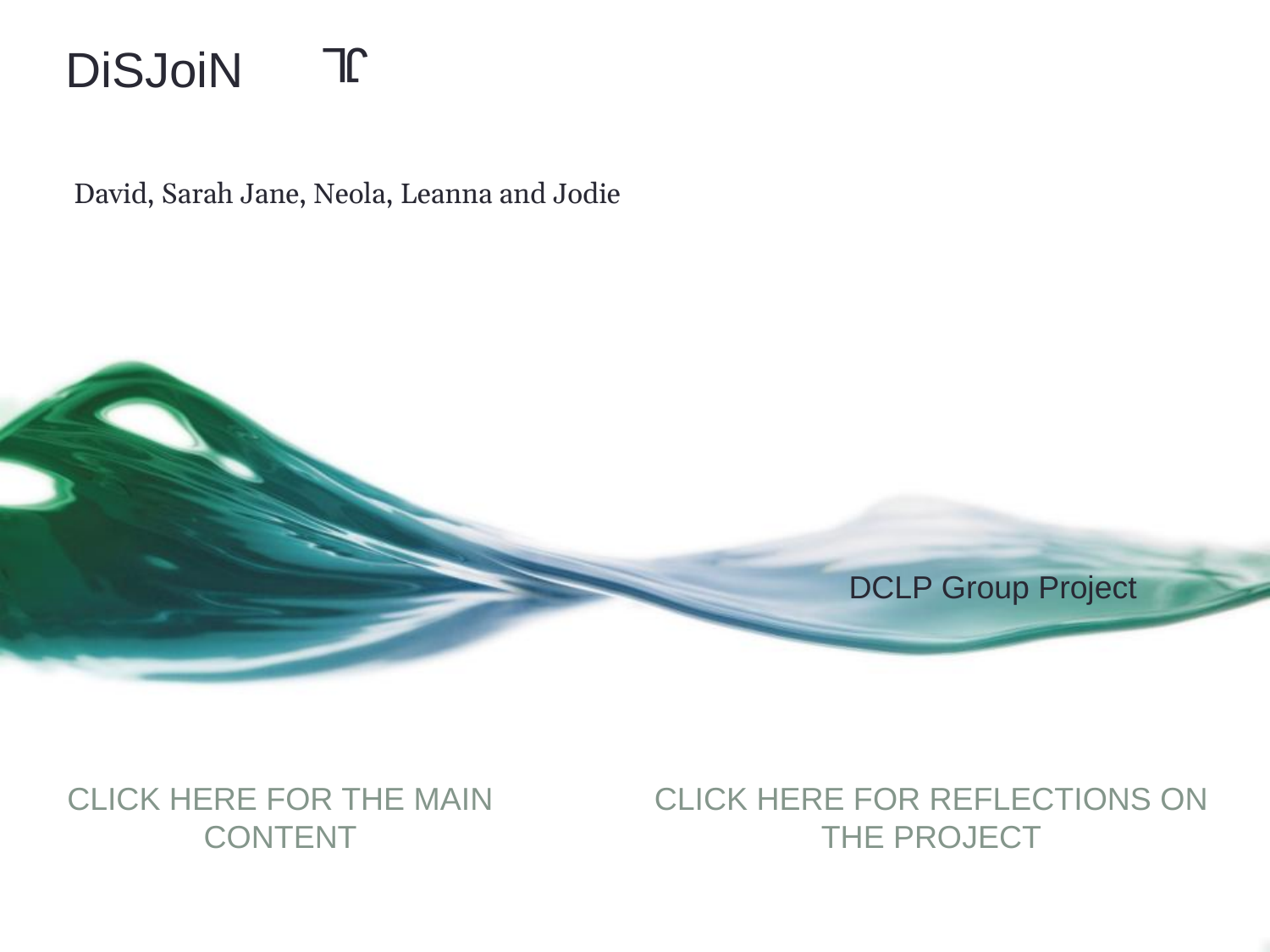

# DiSJoiN
JL
David, Sarah Jane, Neola, Leanna and Jodie
DCLP Group Project
Click Here for the main CONTENT
Click Here for reflections on the project